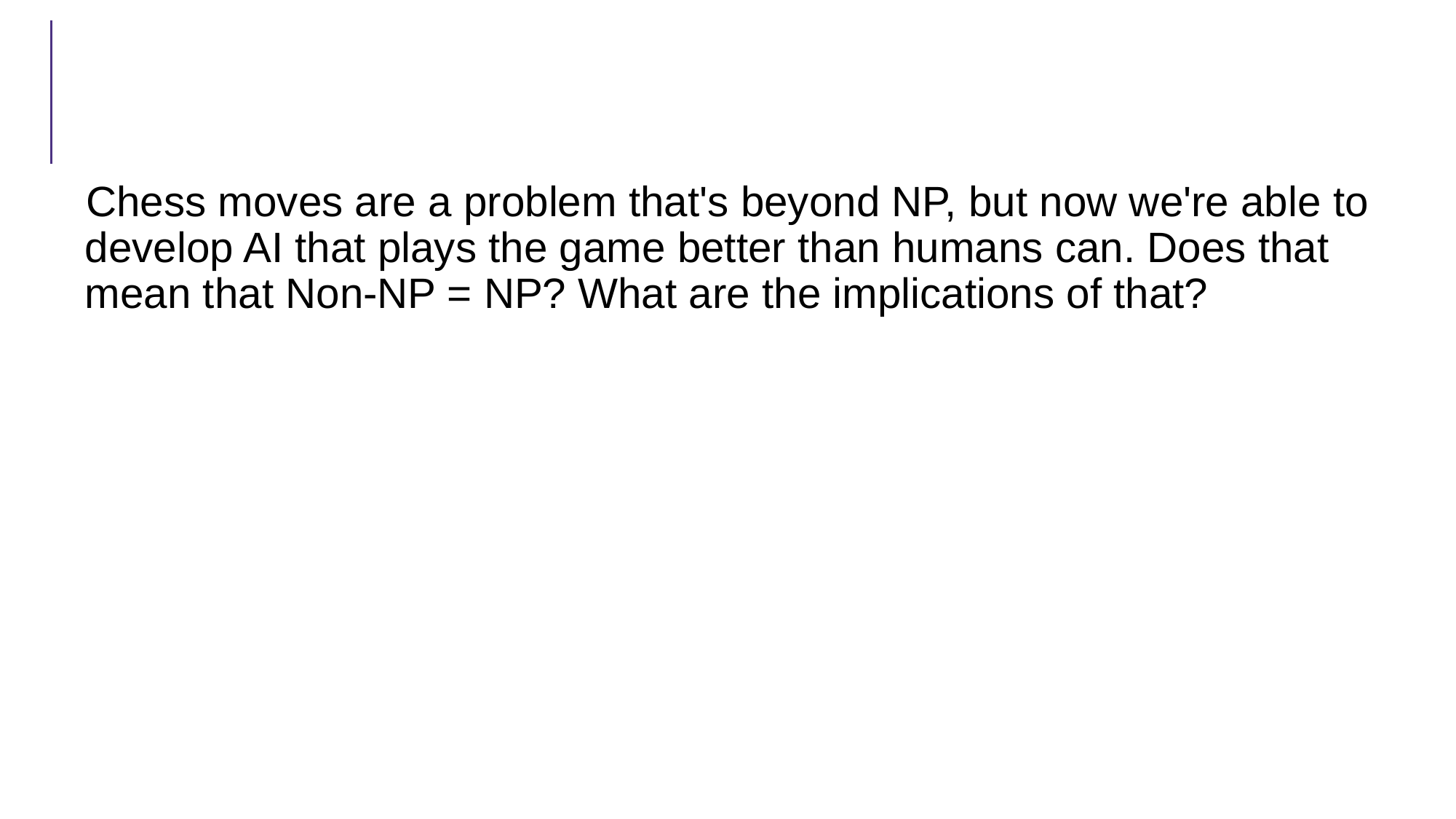

#
Chess moves are a problem that's beyond NP, but now we're able to develop AI that plays the game better than humans can. Does that mean that Non-NP = NP? What are the implications of that?